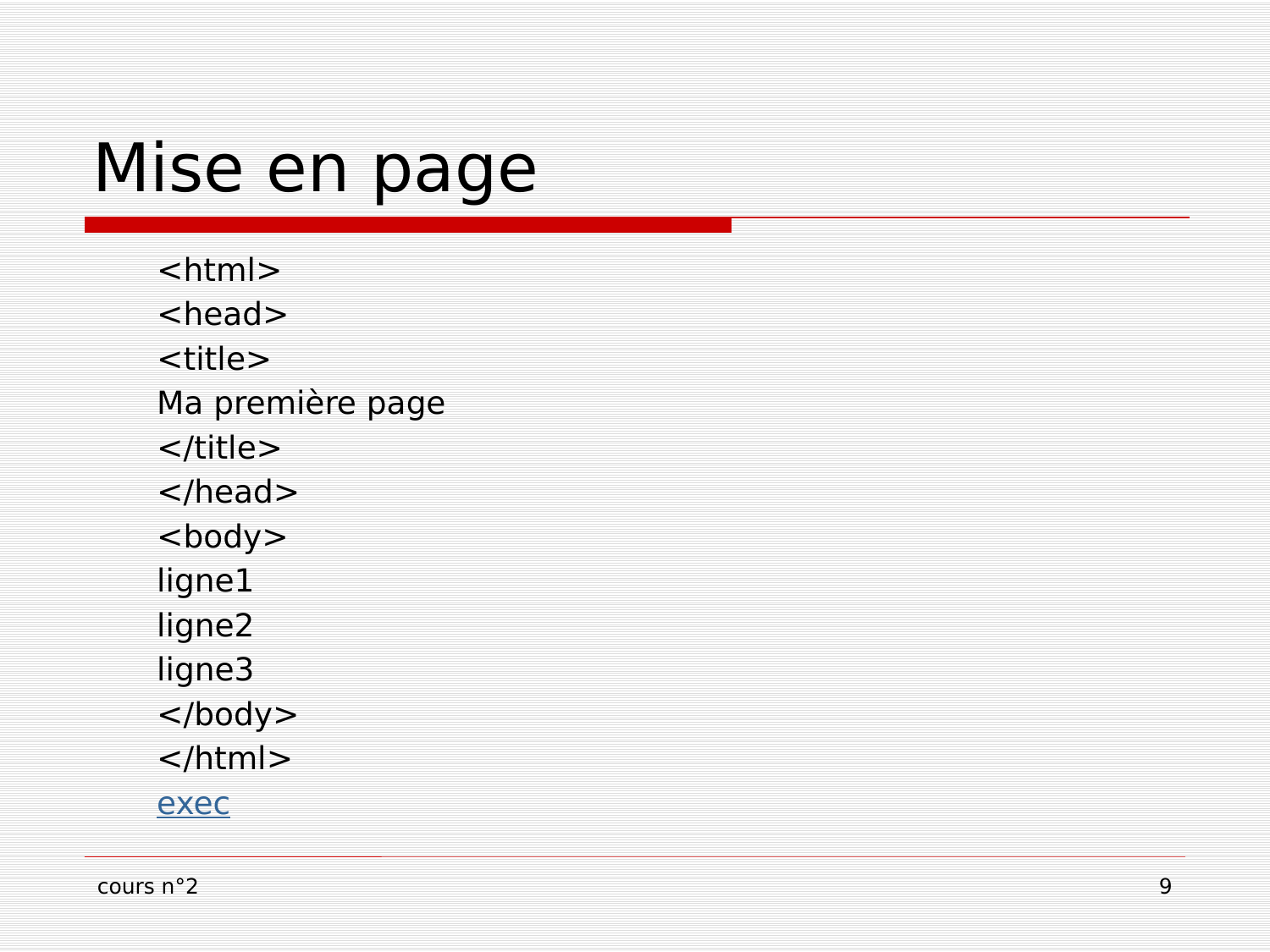

# Mise en page
<html>
<head>
<title>
Ma première page
</title>
</head>
<body>
ligne1
ligne2
ligne3
</body>
</html>
exec
cours n°2
9